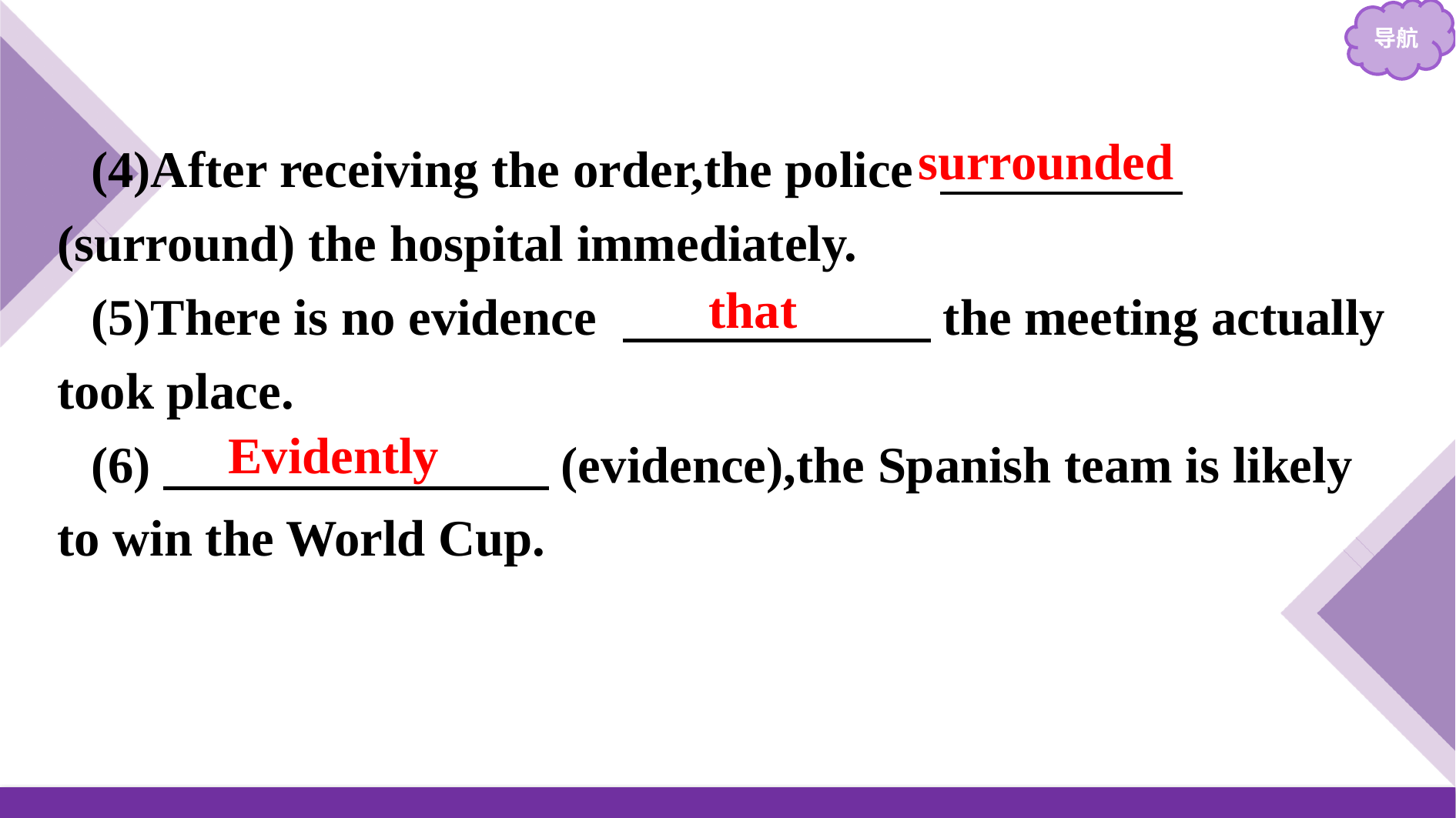

(4)After receiving the order,the police 　 　　　 (surround) the hospital immediately.
(5)There is no evidence 　　　　　　the meeting actually took place.
(6)　　　　　　　 (evidence),the Spanish team is likely to win the World Cup.
surrounded
that
Evidently